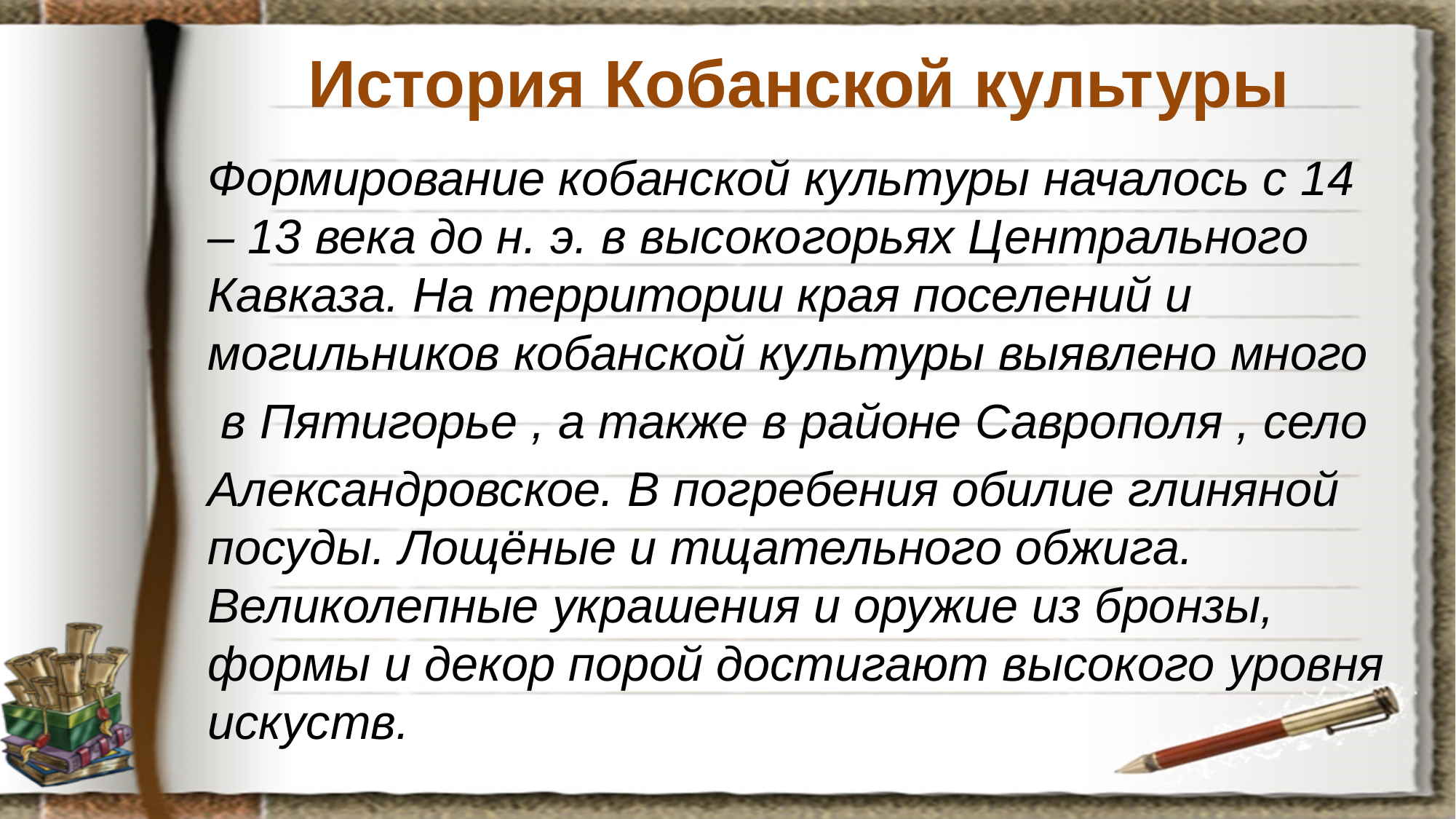

# История Кобанской культуры
Формирование кобанской культуры началось с 14 – 13 века до н. э. в высокогорьях Центрального Кавказа. На территории края поселений и могильников кобанской культуры выявлено много
 в Пятигорье , а также в районе Саврополя , село
Александровское. В погребения обилие глиняной посуды. Лощёные и тщательного обжига. Великолепные украшения и оружие из бронзы, формы и декор порой достигают высокого уровня искуств.